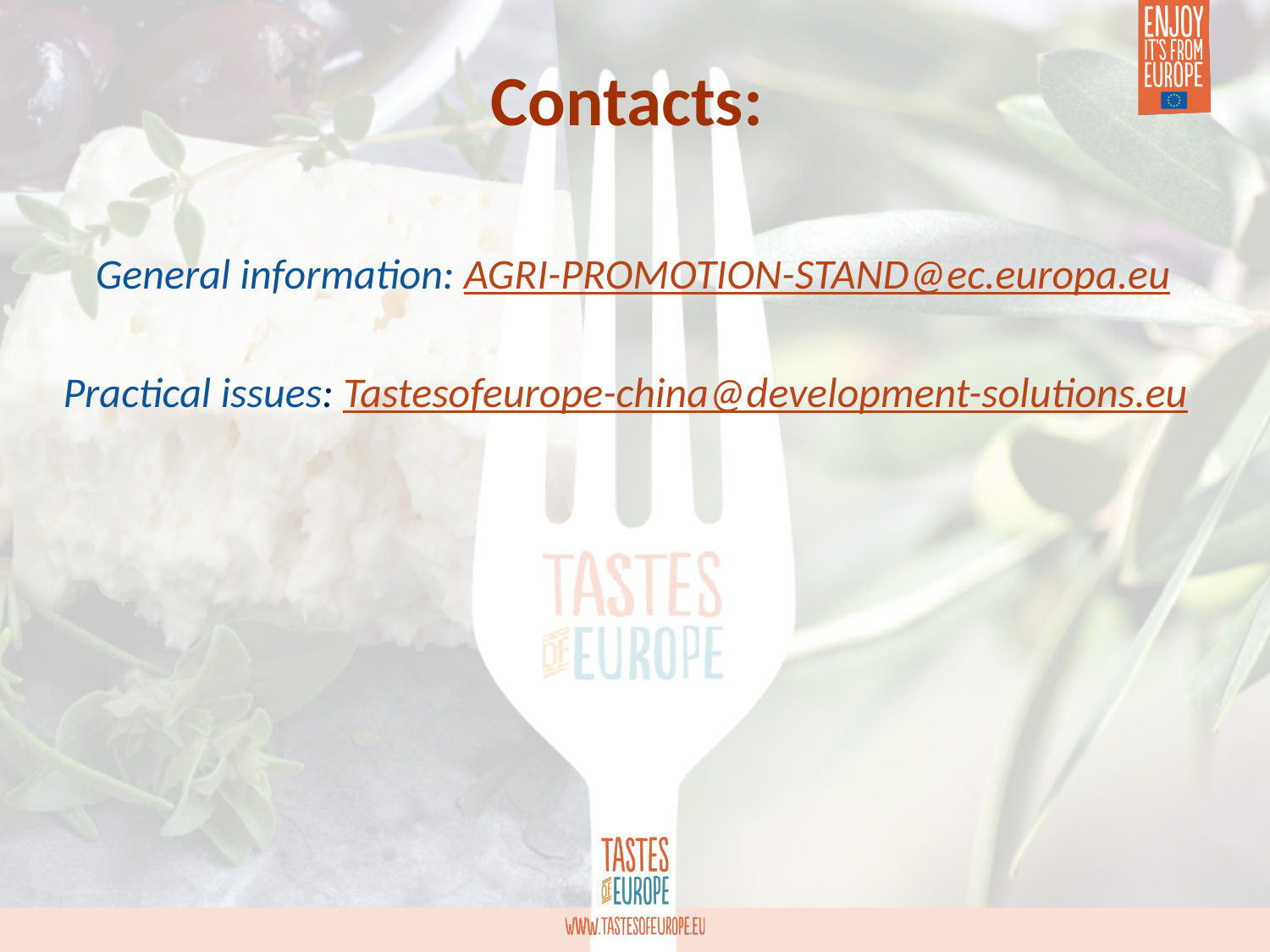

# Contacts:

General information: AGRI-PROMOTION-STAND@ec.europa.eu

Practical issues: Tastesofeurope-china@development-solutions.eu